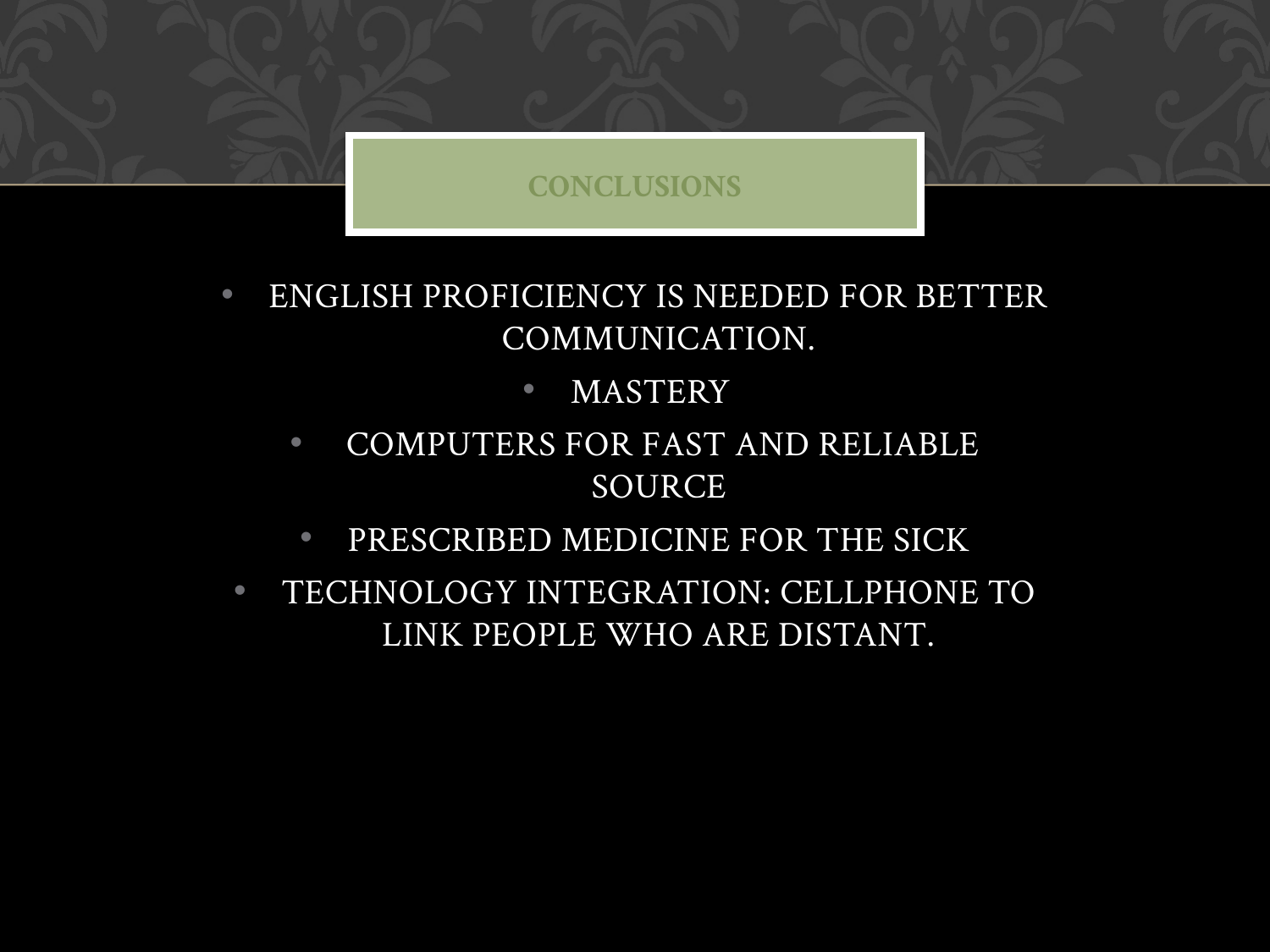

# conclusions
ENGLISH PROFICIENCY IS NEEDED FOR BETTER COMMUNICATION.
MASTERY
 COMPUTERS FOR FAST AND RELIABLE SOURCE
PRESCRIBED MEDICINE FOR THE SICK
TECHNOLOGY INTEGRATION: CELLPHONE TO LINK PEOPLE WHO ARE DISTANT.